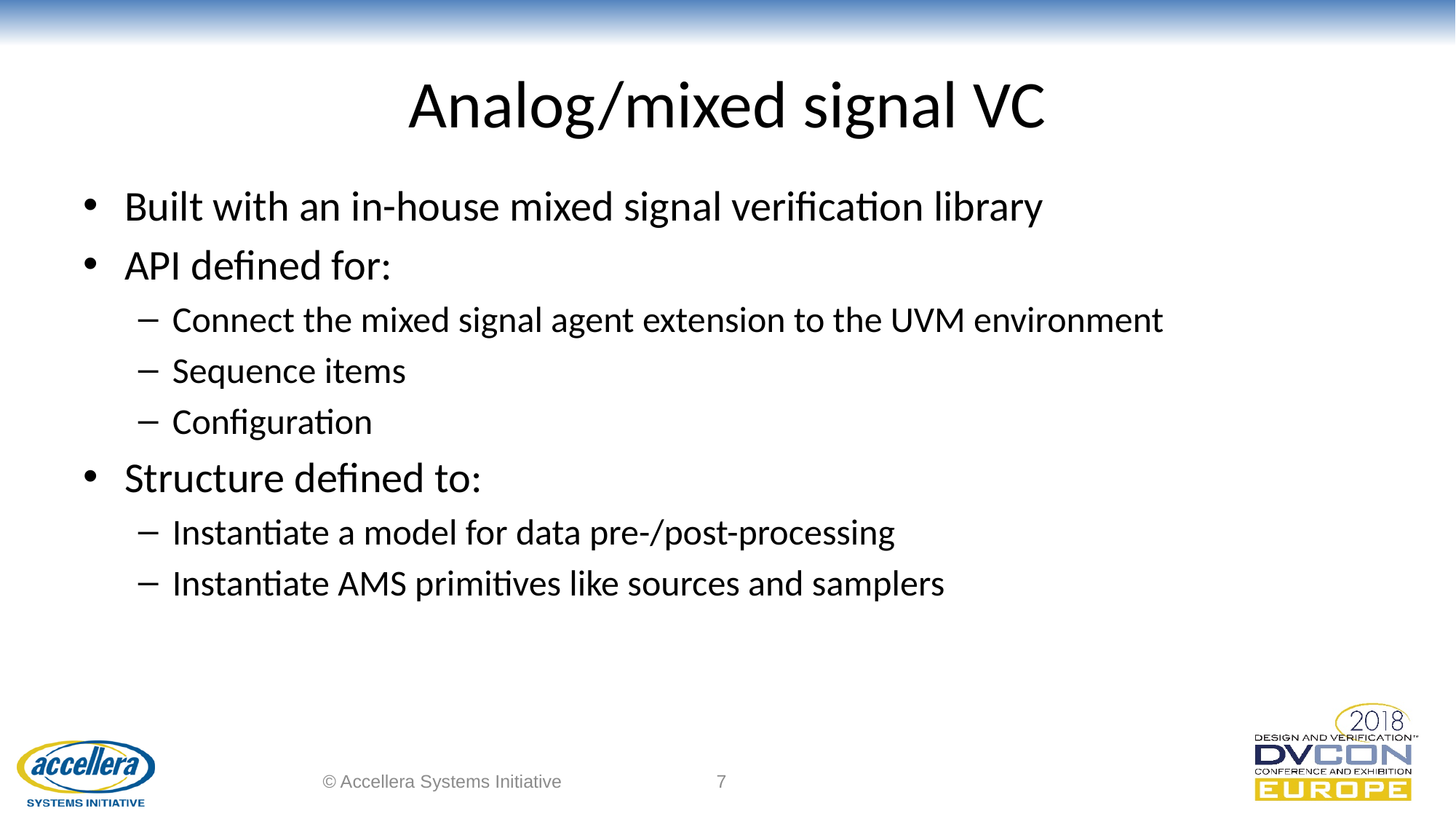

# Analog/mixed signal VC
Built with an in-house mixed signal verification library
API defined for:
Connect the mixed signal agent extension to the UVM environment
Sequence items
Configuration
Structure defined to:
Instantiate a model for data pre-/post-processing
Instantiate AMS primitives like sources and samplers
© Accellera Systems Initiative
7